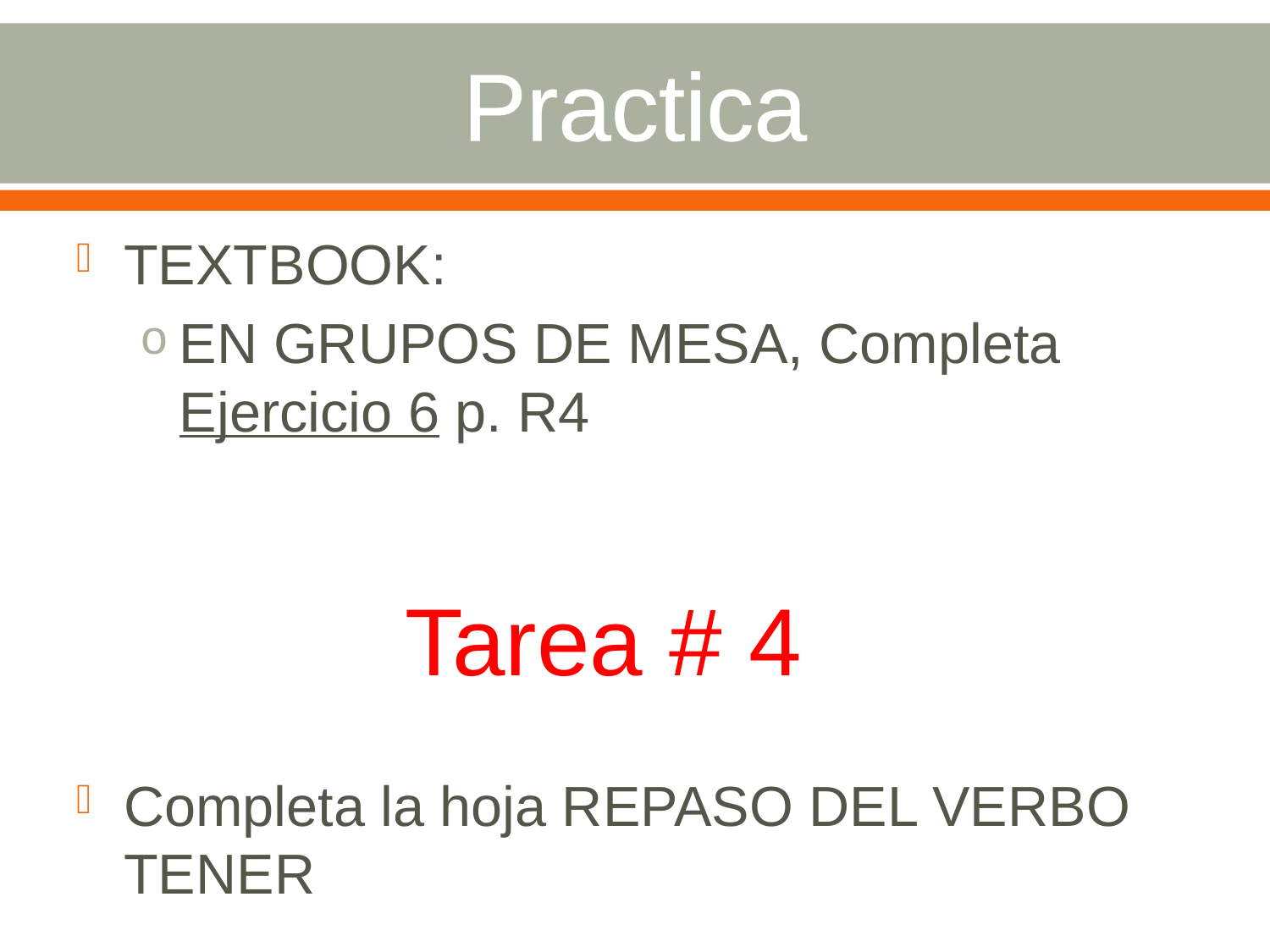

# Practica
TEXTBOOK:
EN GRUPOS DE MESA, Completa Ejercicio 6 p. R4

Completa la hoja REPASO DEL VERBO TENER
Tarea # 4